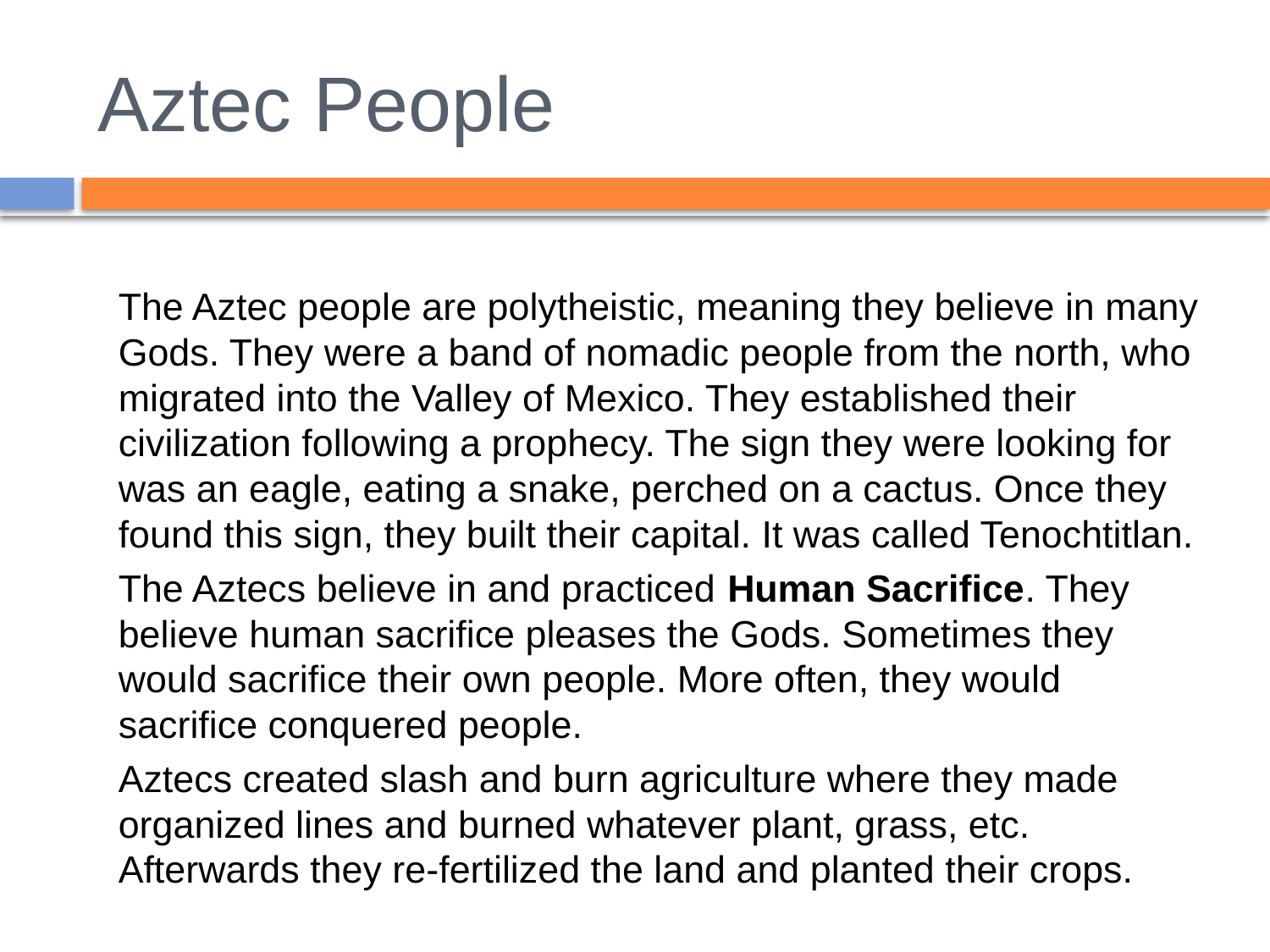

# Aztec People

		The Aztec people are polytheistic, meaning they believe in many Gods. They were a band of nomadic people from the north, who migrated into the Valley of Mexico. They established their civilization following a prophecy. The sign they were looking for was an eagle, eating a snake, perched on a cactus. Once they found this sign, they built their capital. It was called Tenochtitlan.
		The Aztecs believe in and practiced Human Sacrifice. They believe human sacrifice pleases the Gods. Sometimes they would sacrifice their own people. More often, they would sacrifice conquered people.
		Aztecs created slash and burn agriculture where they made organized lines and burned whatever plant, grass, etc. Afterwards they re-fertilized the land and planted their crops.